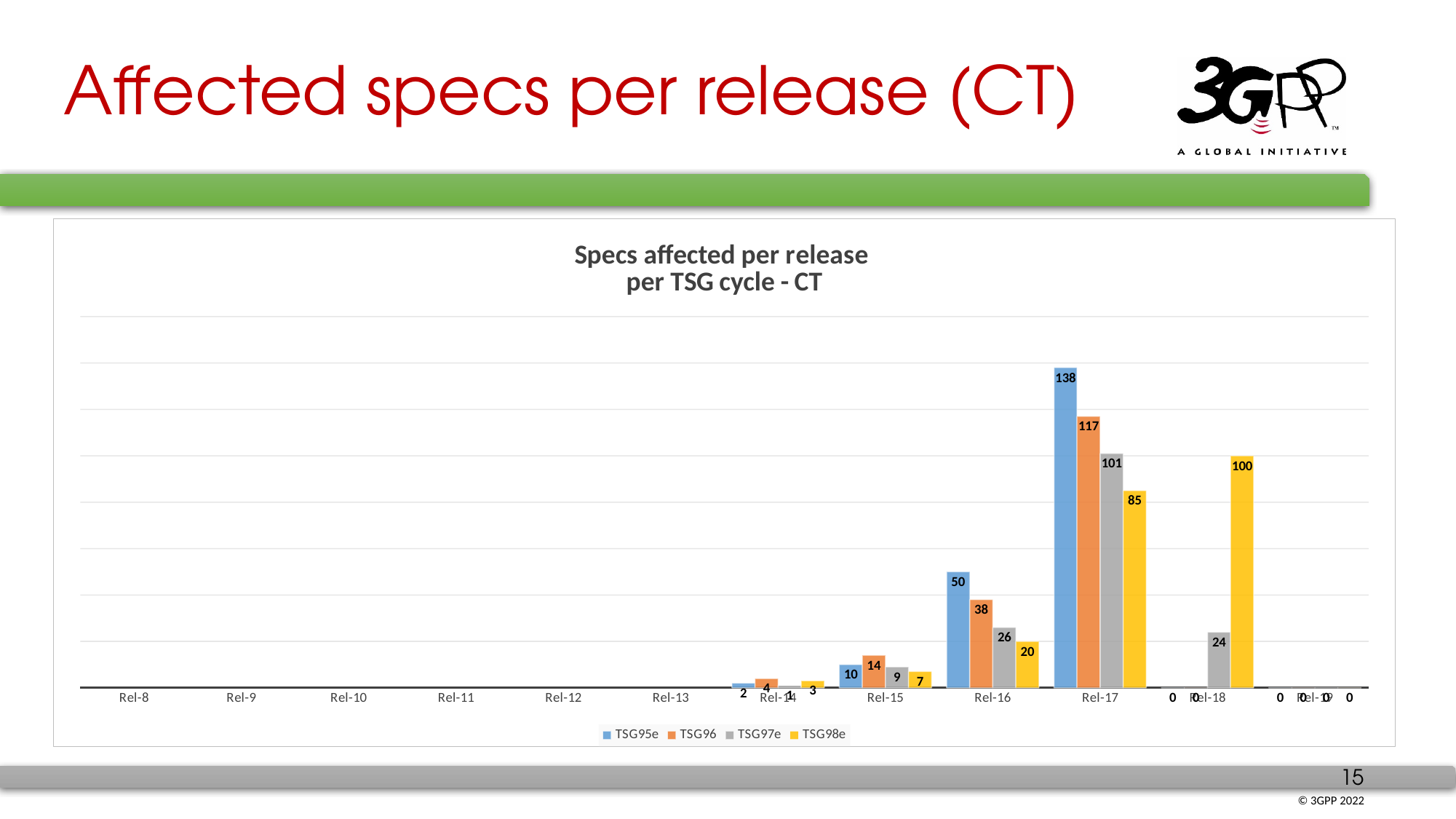

# Affected specs per release (CT)

### Chart: Specs affected per release per TSG cycle - CT

| Category | TSG95e | TSG96 | TSG97e | TSG98e |
|---|---|---|---|---|
| Rel-8 | None | None | None | None |
| Rel-9 | None | None | None | None |
| Rel-10 | None | None | None | None |
| Rel-11 | None | None | None | None |
| Rel-12 | None | None | None | None |
| Rel-13 | None | None | None | None |
| Rel-14 | 2.0 | 4.0 | 1.0 | 3.0 |
| Rel-15 | 10.0 | 14.0 | 9.0 | 7.0 |
| Rel-16 | 50.0 | 38.0 | 26.0 | 20.0 |
| Rel-17 | 138.0 | 117.0 | 101.0 | 85.0 |
| Rel-18 | 0.0 | 0.0 | 24.0 | 100.0 |
| Rel-19 | 0.0 | 0.0 | 0.0 | 0.0 |